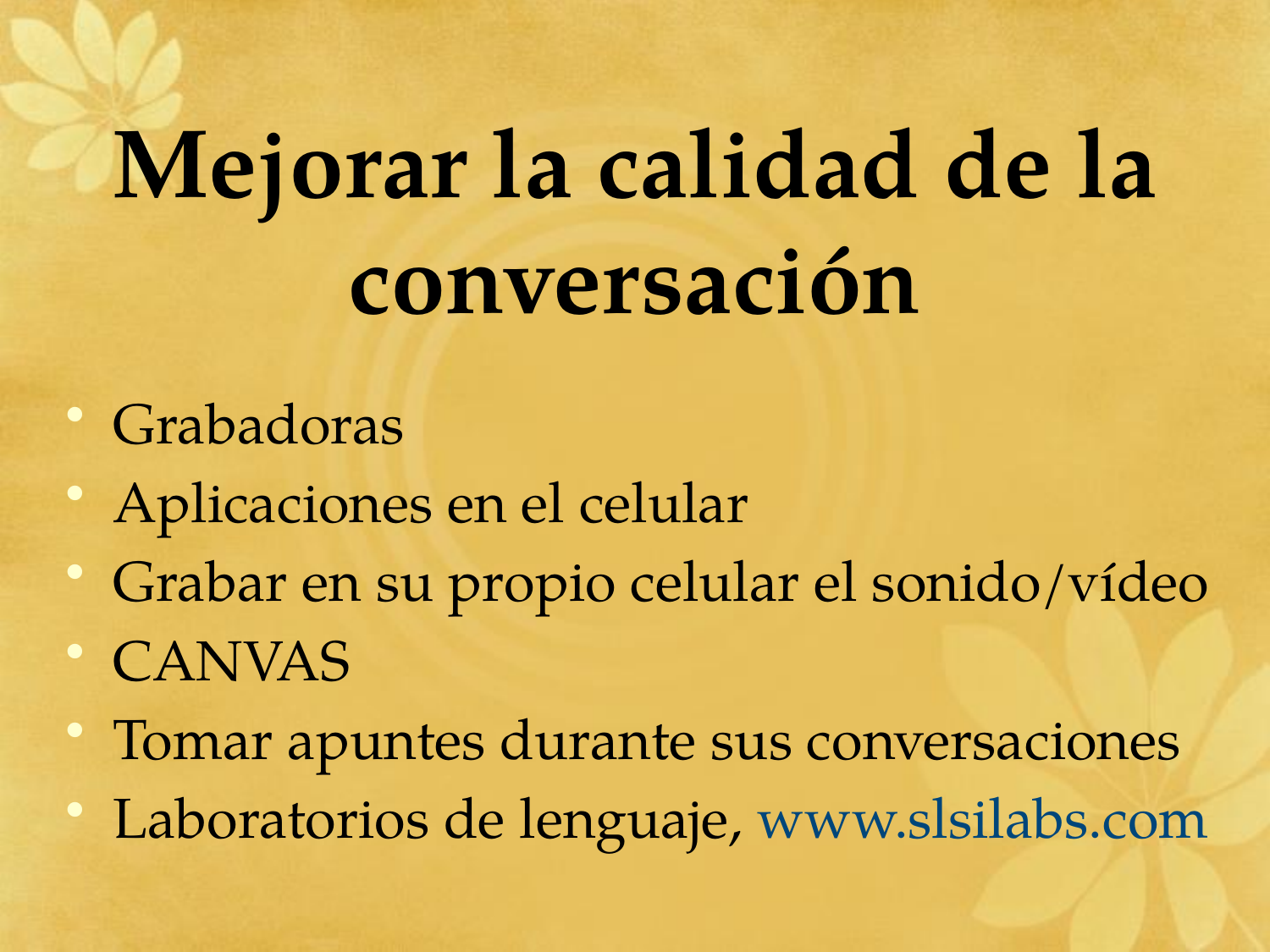

# Mejorar la calidad de la conversación
Grabadoras
Aplicaciones en el celular
Grabar en su propio celular el sonido/vídeo
CANVAS
Tomar apuntes durante sus conversaciones
Laboratorios de lenguaje, www.slsilabs.com